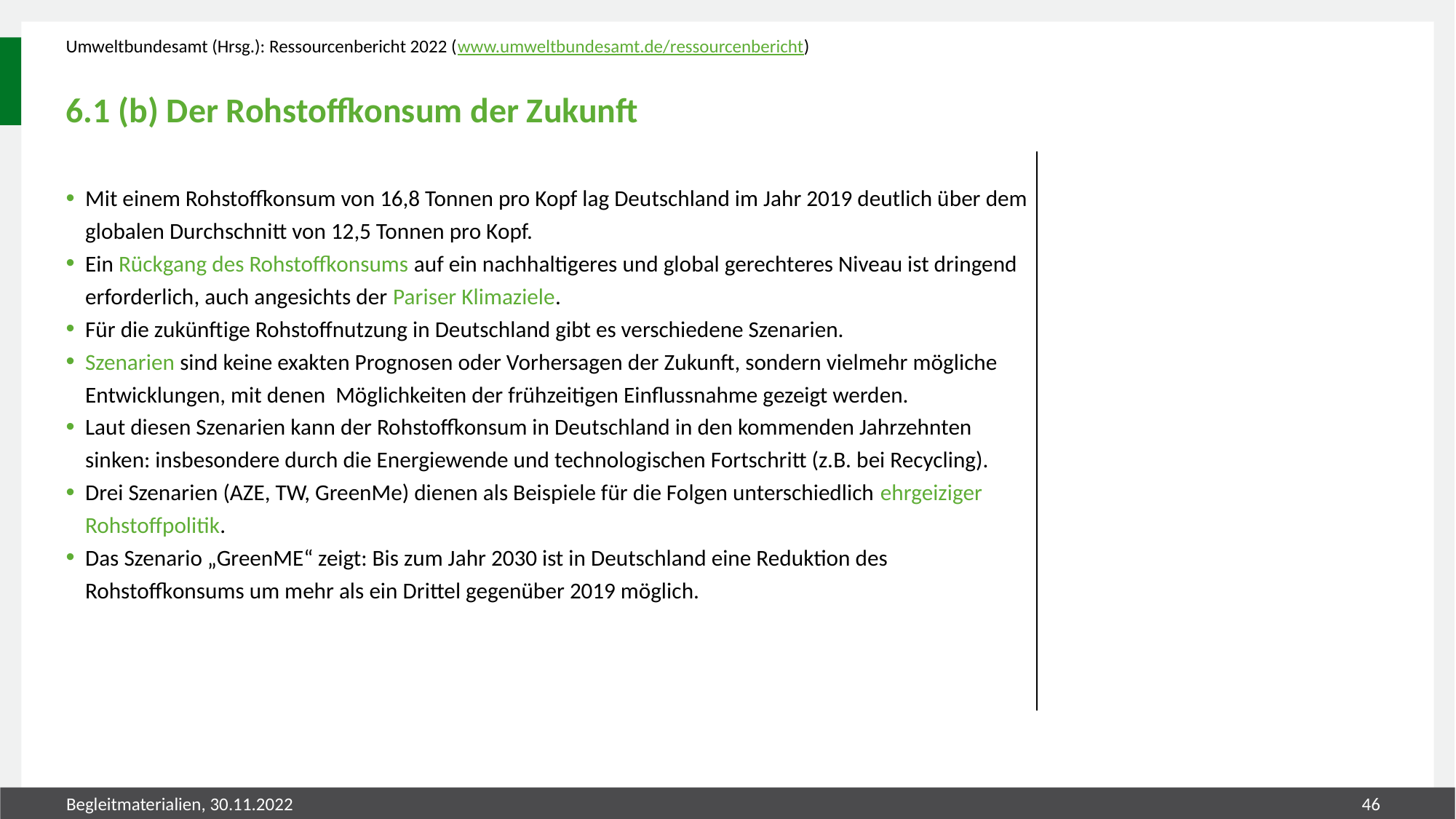

Umweltbundesamt (Hrsg.): Ressourcenbericht 2022 (www.umweltbundesamt.de/ressourcenbericht)
# 6.1 (b) Der Rohstoffkonsum der Zukunft
Mit einem Rohstoffkonsum von 16,8 Tonnen pro Kopf lag Deutschland im Jahr 2019 deutlich über dem globalen Durchschnitt von 12,5 Tonnen pro Kopf.
Ein Rückgang des Rohstoffkonsums auf ein nachhaltigeres und global gerechteres Niveau ist dringend erforderlich, auch angesichts der Pariser Klimaziele.
Für die zukünftige Rohstoffnutzung in Deutschland gibt es verschiedene Szenarien.
Szenarien sind keine exakten Prognosen oder Vorhersagen der Zukunft, sondern vielmehr mögliche Entwicklungen, mit denen  Möglichkeiten der frühzeitigen Einflussnahme gezeigt werden.
Laut diesen Szenarien kann der Rohstoffkonsum in Deutschland in den kommenden Jahrzehnten sinken: insbesondere durch die Energiewende und technologischen Fortschritt (z.B. bei Recycling).
Drei Szenarien (AZE, TW, GreenMe) dienen als Beispiele für die Folgen unterschiedlich ehrgeiziger Rohstoffpolitik.
Das Szenario „GreenME“ zeigt: Bis zum Jahr 2030 ist in Deutschland eine Reduktion des Rohstoffkonsums um mehr als ein Drittel gegenüber 2019 möglich.

Begleitmaterialien, 30.11.2022
46